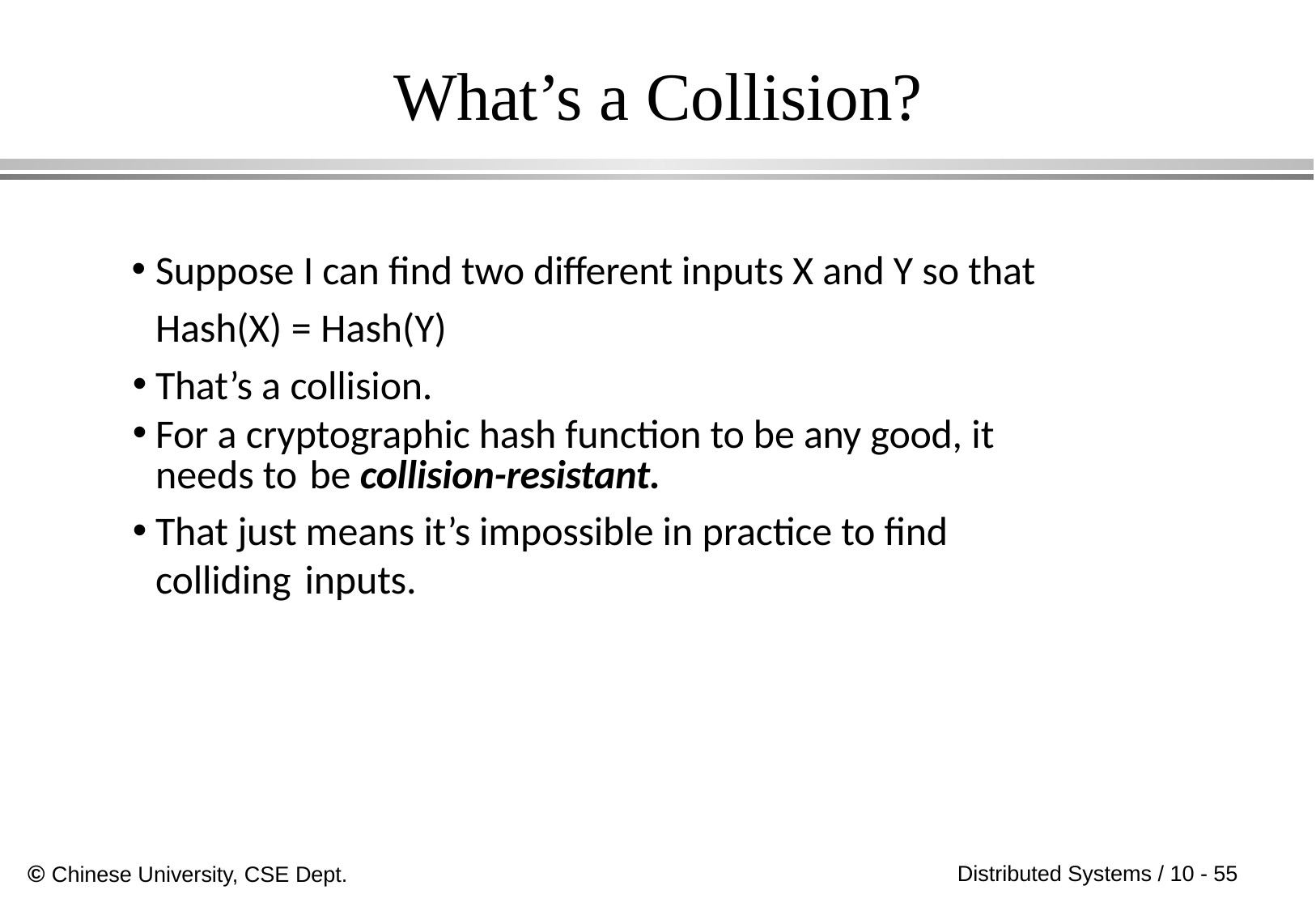

# What’s a Collision?
Suppose I can find two different inputs X and Y so that  Hash(X) = Hash(Y)
That’s a collision.
For a cryptographic hash function to be any good, it needs to be collision-resistant.
That just means it’s impossible in practice to find colliding inputs.